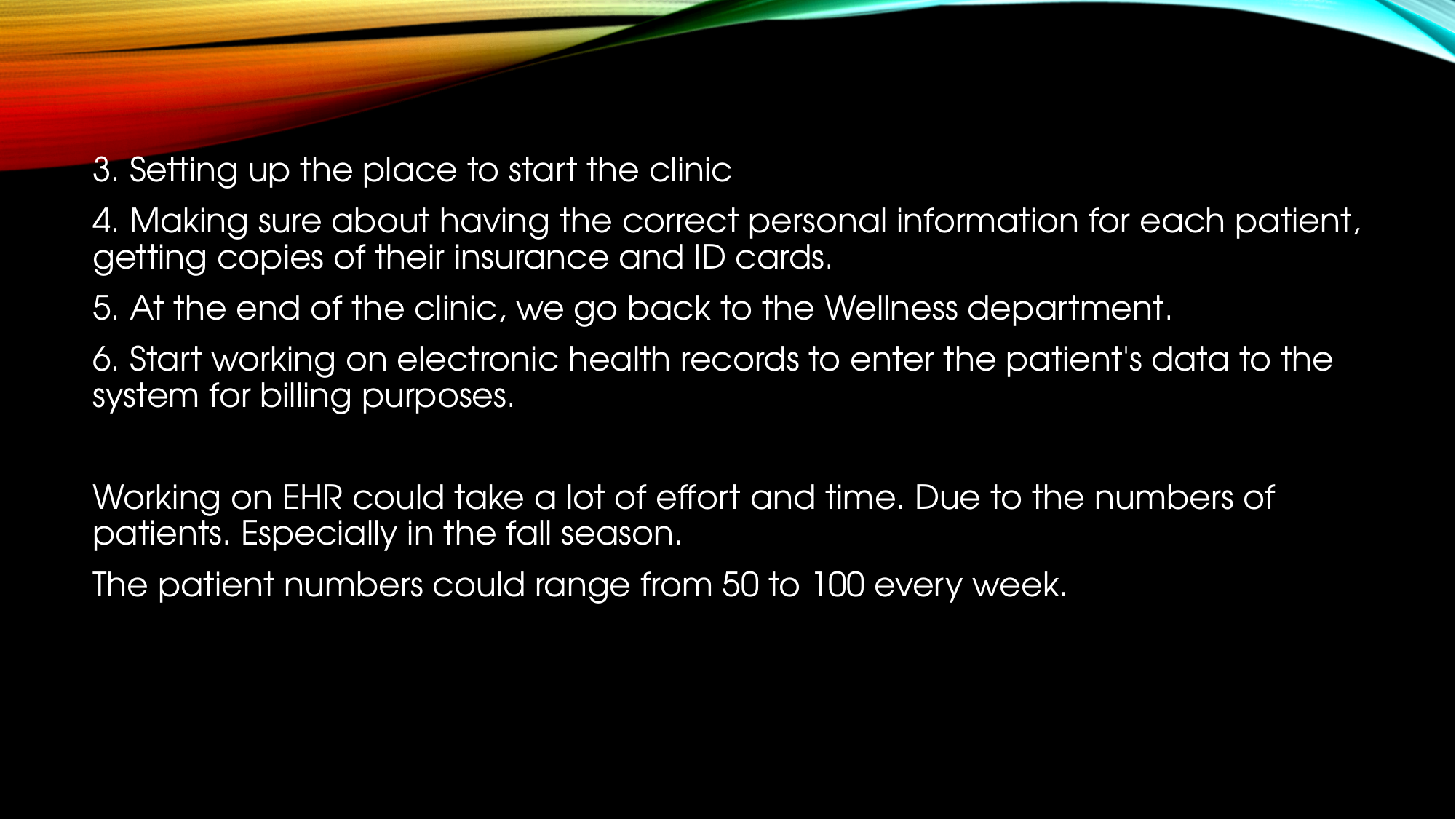

3. Setting up the place to start the clinic
4. Making sure about having the correct personal information for each patient, getting copies of their insurance and ID cards.
5. At the end of the clinic, we go back to the Wellness department.
6. Start working on electronic health records to enter the patient's data to the system for billing purposes.

Working on EHR could take a lot of effort and time. Due to the numbers of patients. Especially in the fall season.
The patient numbers could range from 50 to 100 every week.